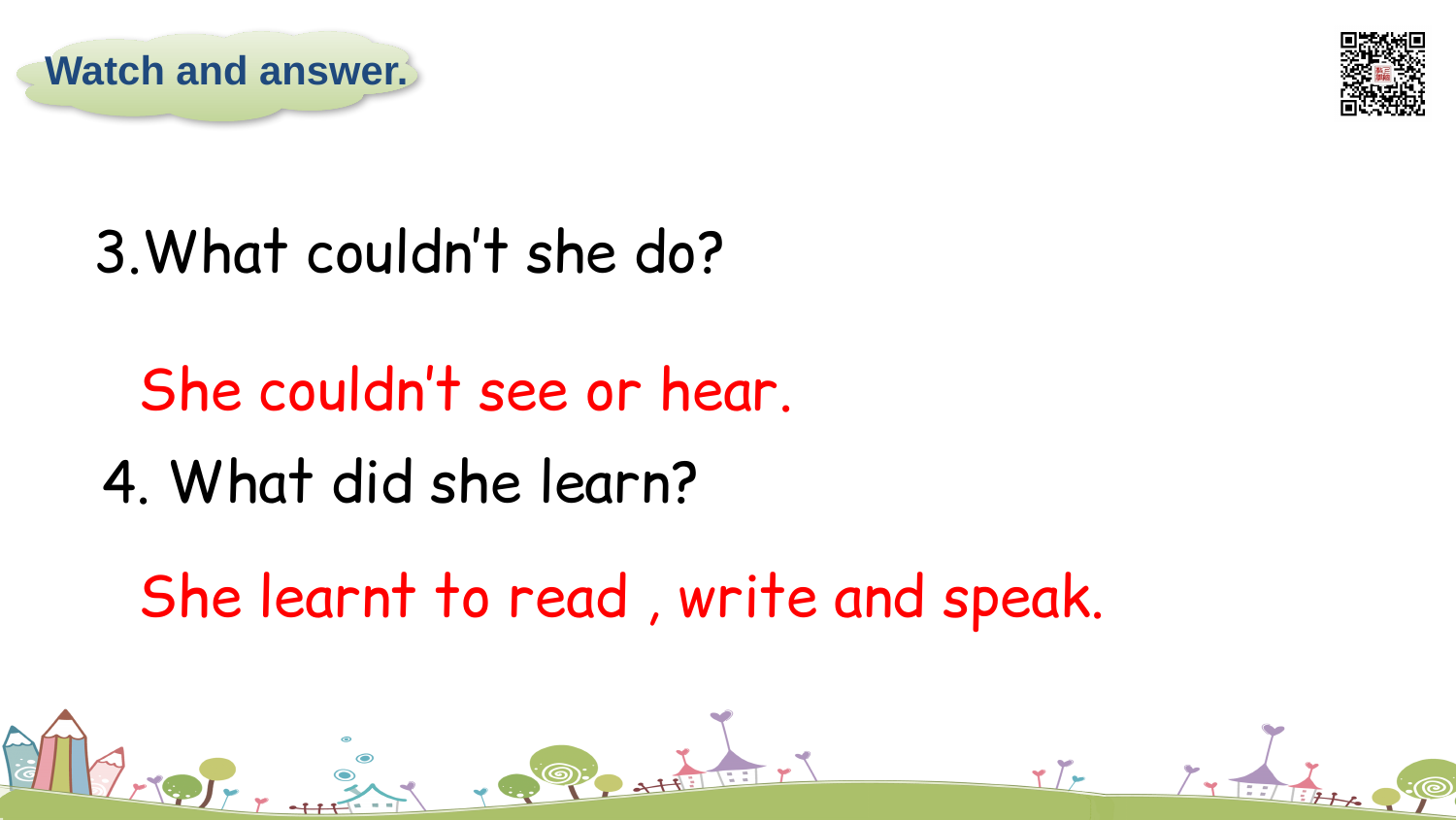

Watch and answer.
3.What couldn’t she do?
  She couldn’t see or hear.
4. What did she learn?
  She learnt to read , write and speak.